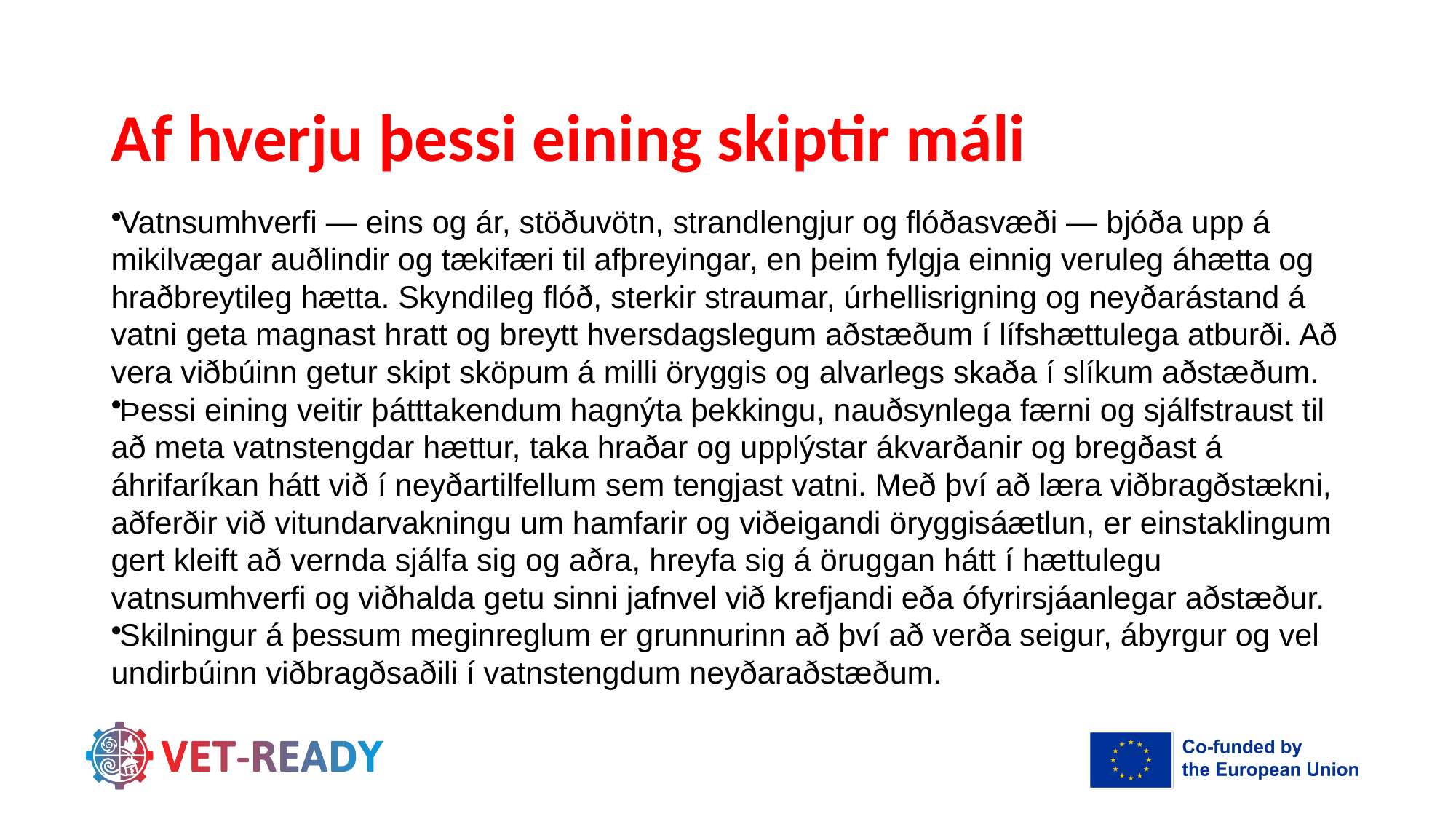

# Af hverju þessi eining skiptir máli
Vatnsumhverfi — eins og ár, stöðuvötn, strandlengjur og flóðasvæði — bjóða upp á mikilvægar auðlindir og tækifæri til afþreyingar, en þeim fylgja einnig veruleg áhætta og hraðbreytileg hætta. Skyndileg flóð, sterkir straumar, úrhellisrigning og neyðarástand á vatni geta magnast hratt og breytt hversdagslegum aðstæðum í lífshættulega atburði. Að vera viðbúinn getur skipt sköpum á milli öryggis og alvarlegs skaða í slíkum aðstæðum.
Þessi eining veitir þátttakendum hagnýta þekkingu, nauðsynlega færni og sjálfstraust til að meta vatnstengdar hættur, taka hraðar og upplýstar ákvarðanir og bregðast á áhrifaríkan hátt við í neyðartilfellum sem tengjast vatni. Með því að læra viðbragðstækni, aðferðir við vitundarvakningu um hamfarir og viðeigandi öryggisáætlun, er einstaklingum gert kleift að vernda sjálfa sig og aðra, hreyfa sig á öruggan hátt í hættulegu vatnsumhverfi og viðhalda getu sinni jafnvel við krefjandi eða ófyrirsjáanlegar aðstæður.
Skilningur á þessum meginreglum er grunnurinn að því að verða seigur, ábyrgur og vel undirbúinn viðbragðsaðili í vatnstengdum neyðaraðstæðum.